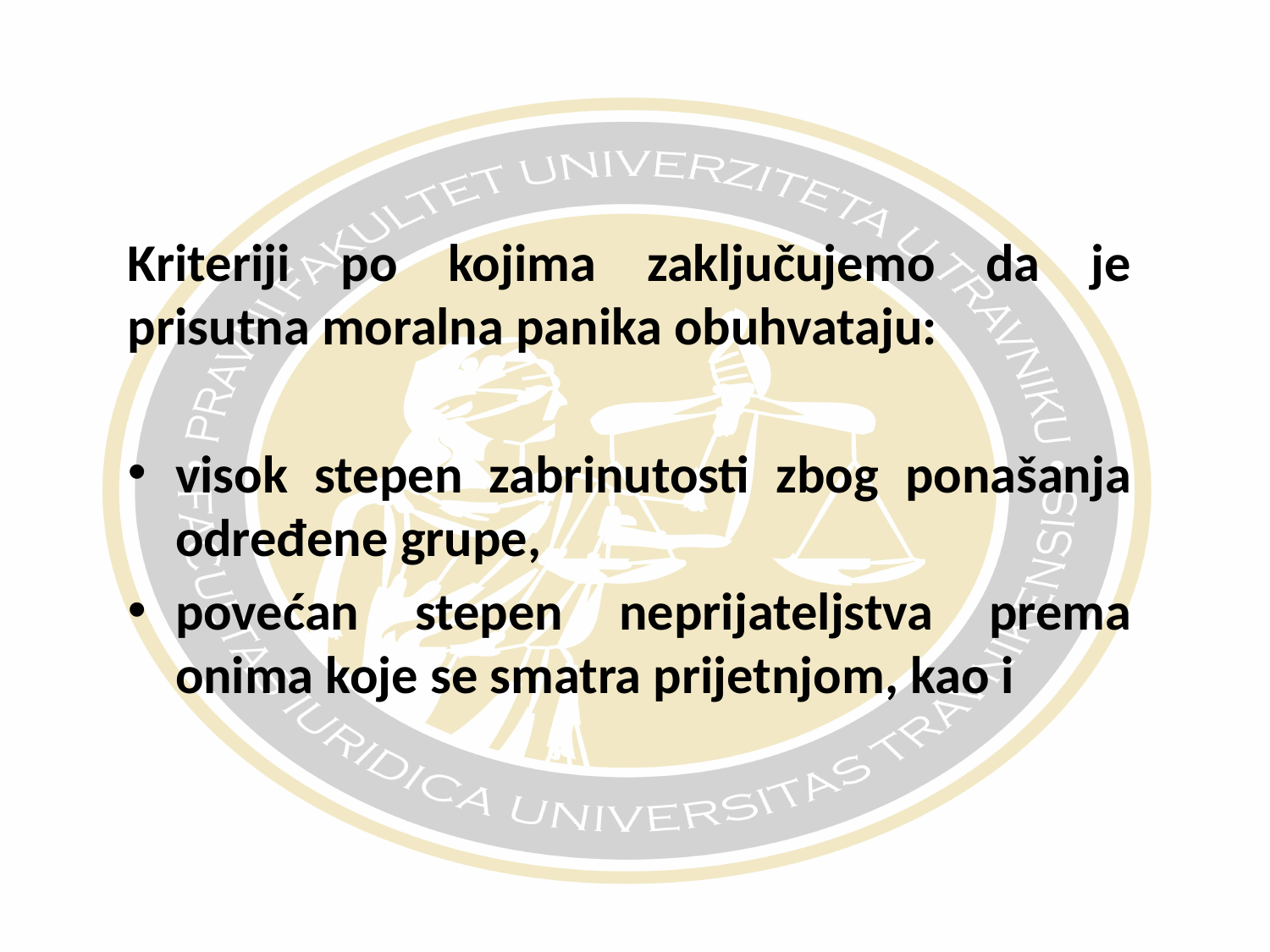

#
Kriteriji po kojima zaključujemo da je prisutna moralna panika obuhvataju:

visok stepen zabrinutosti zbog ponašanja određene grupe,
povećan stepen neprijateljstva prema onima koje se smatra prijetnjom, kao i